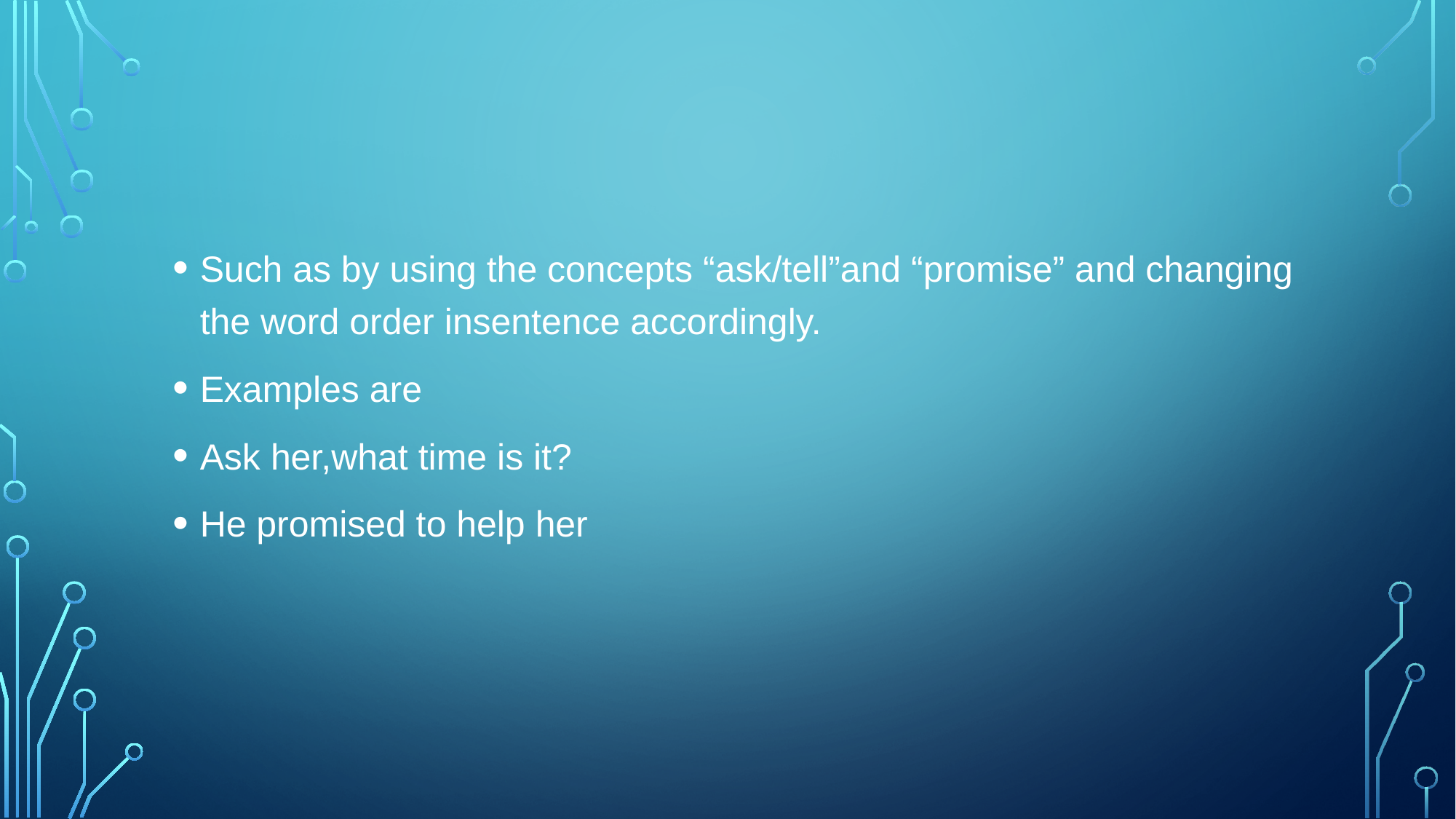

Such as by using the concepts “ask/tell”and “promise” and changing the word order insentence accordingly.
Examples are
Ask her,what time is it?
He promised to help her